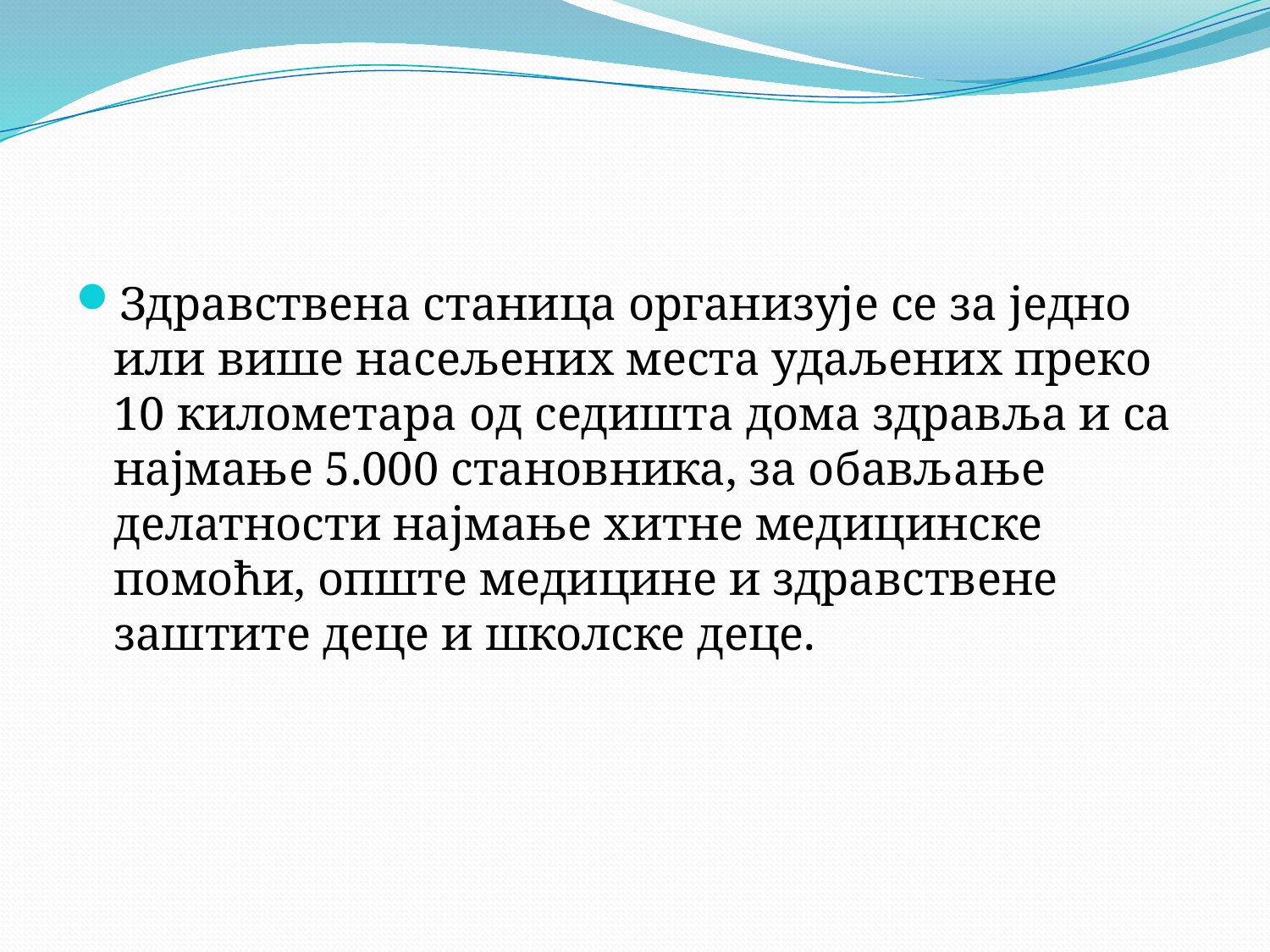

#
Здравствена станица организује се за једно или више насељених места удаљених преко 10 километара од седишта дома здравља и са најмање 5.000 становника, за обављање делатности најмање хитне медицинске помоћи, опште медицине и здравствене заштите деце и школске деце.